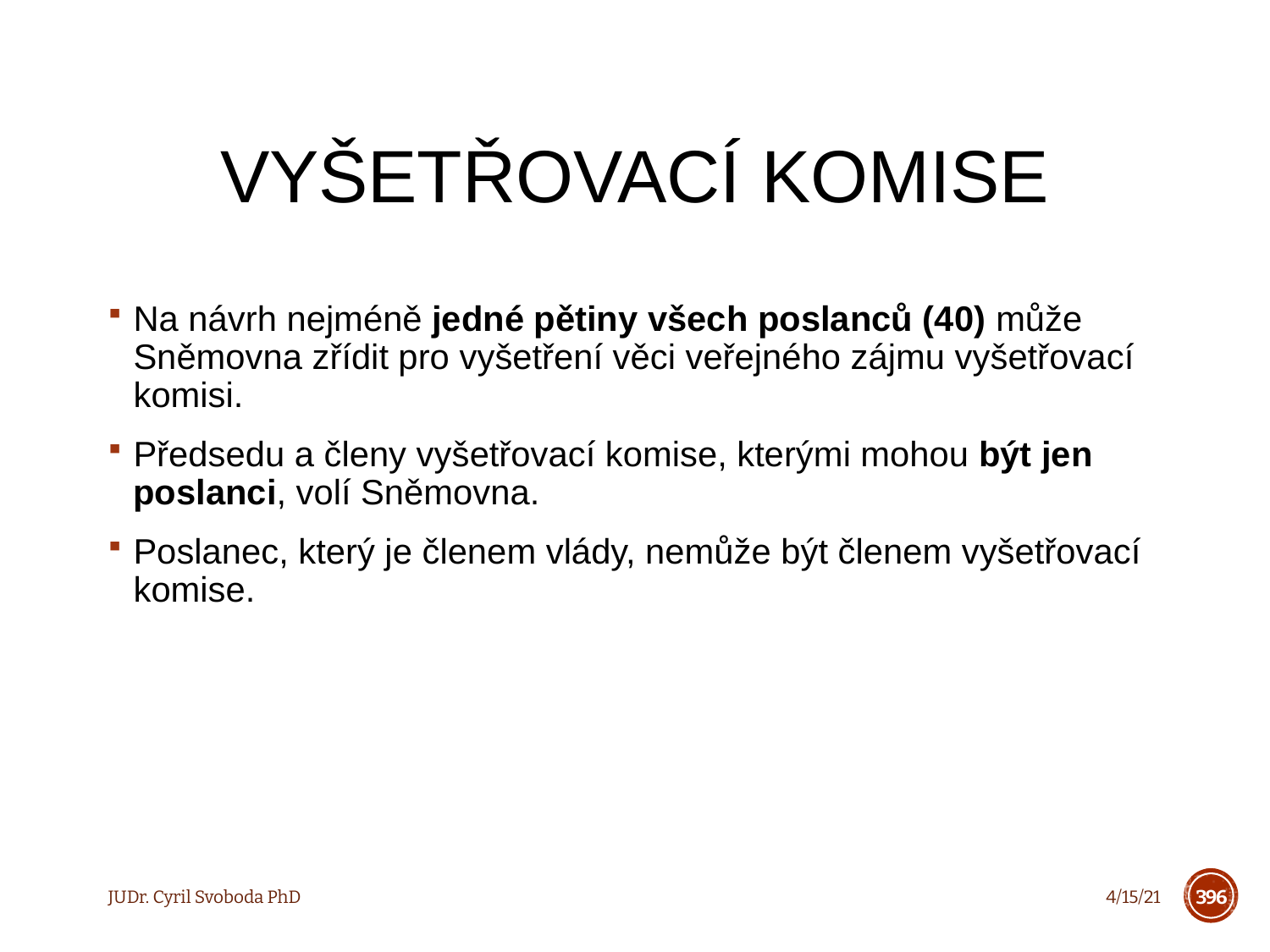

# Vyšetřovací komise
Na návrh nejméně jedné pětiny všech poslanců (40) může Sněmovna zřídit pro vyšetření věci veřejného zájmu vyšetřovací komisi.
Předsedu a členy vyšetřovací komise, kterými mohou být jen poslanci, volí Sněmovna.
Poslanec, který je členem vlády, nemůže být členem vyšetřovací komise.
JUDr. Cyril Svoboda PhD
4/15/21
396